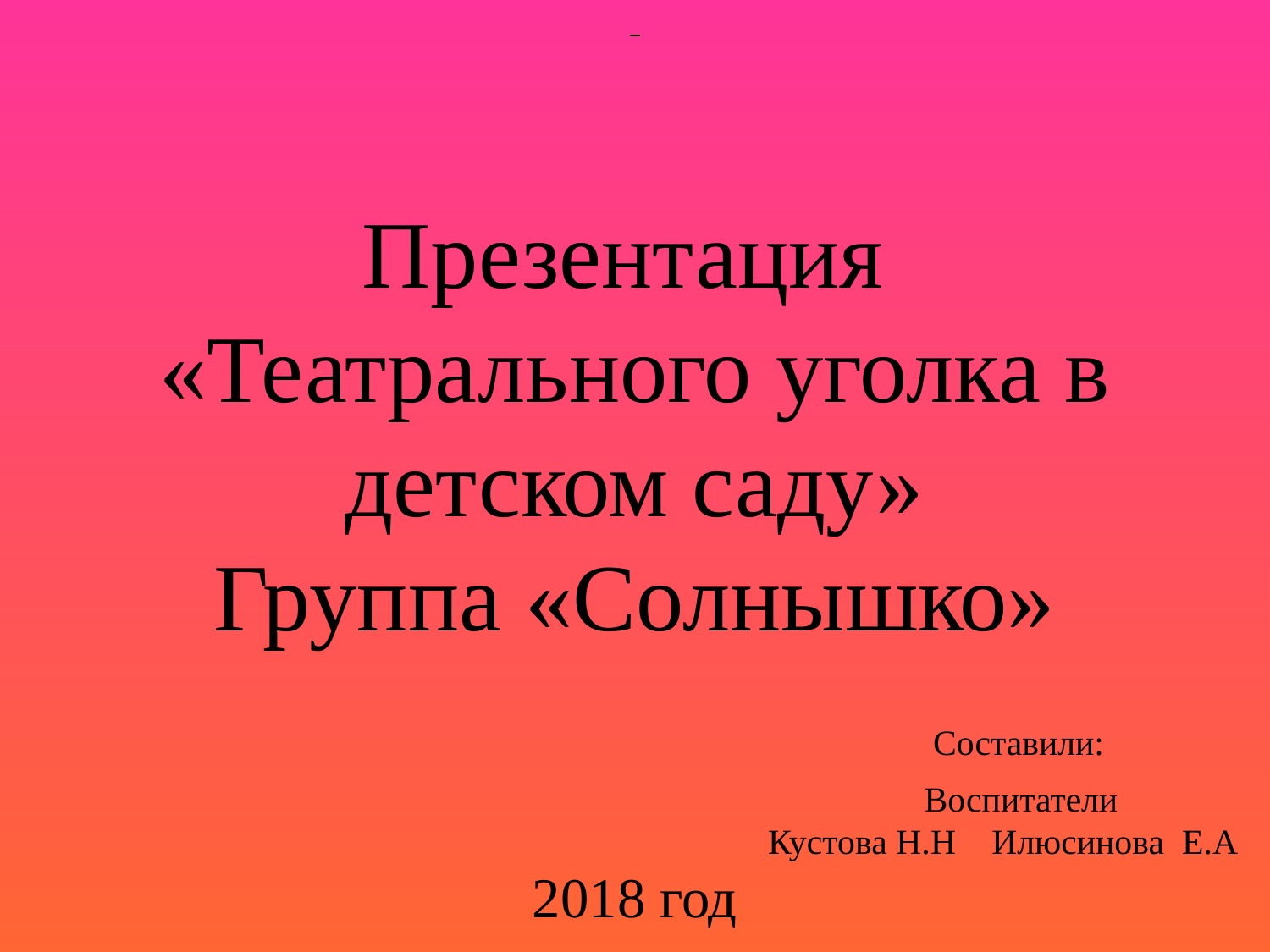

# Презентация «Театрального уголка в детском саду» Группа «Солнышко» Составили: Воспитатели Кустова Н.Н    Илюсинова  Е.А 2018 год